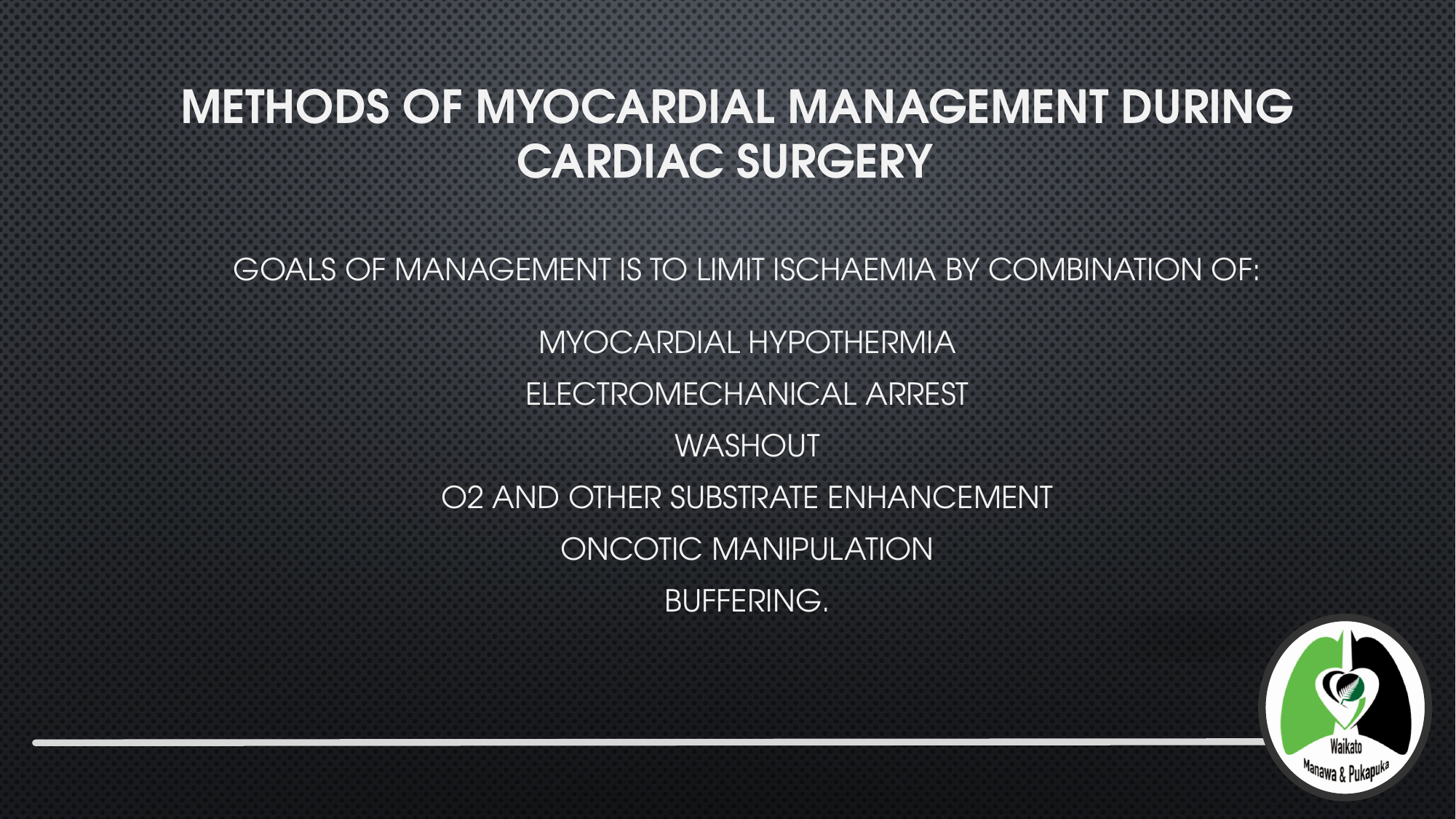

# Methods of Myocardial Management during Cardiac Surgery
Goals of management is to limit ischaemia by combination of:
myocardial hypothermia
electromechanical arrest
Washout
O2 and other substrate enhancement
oncotic manipulation
buffering.